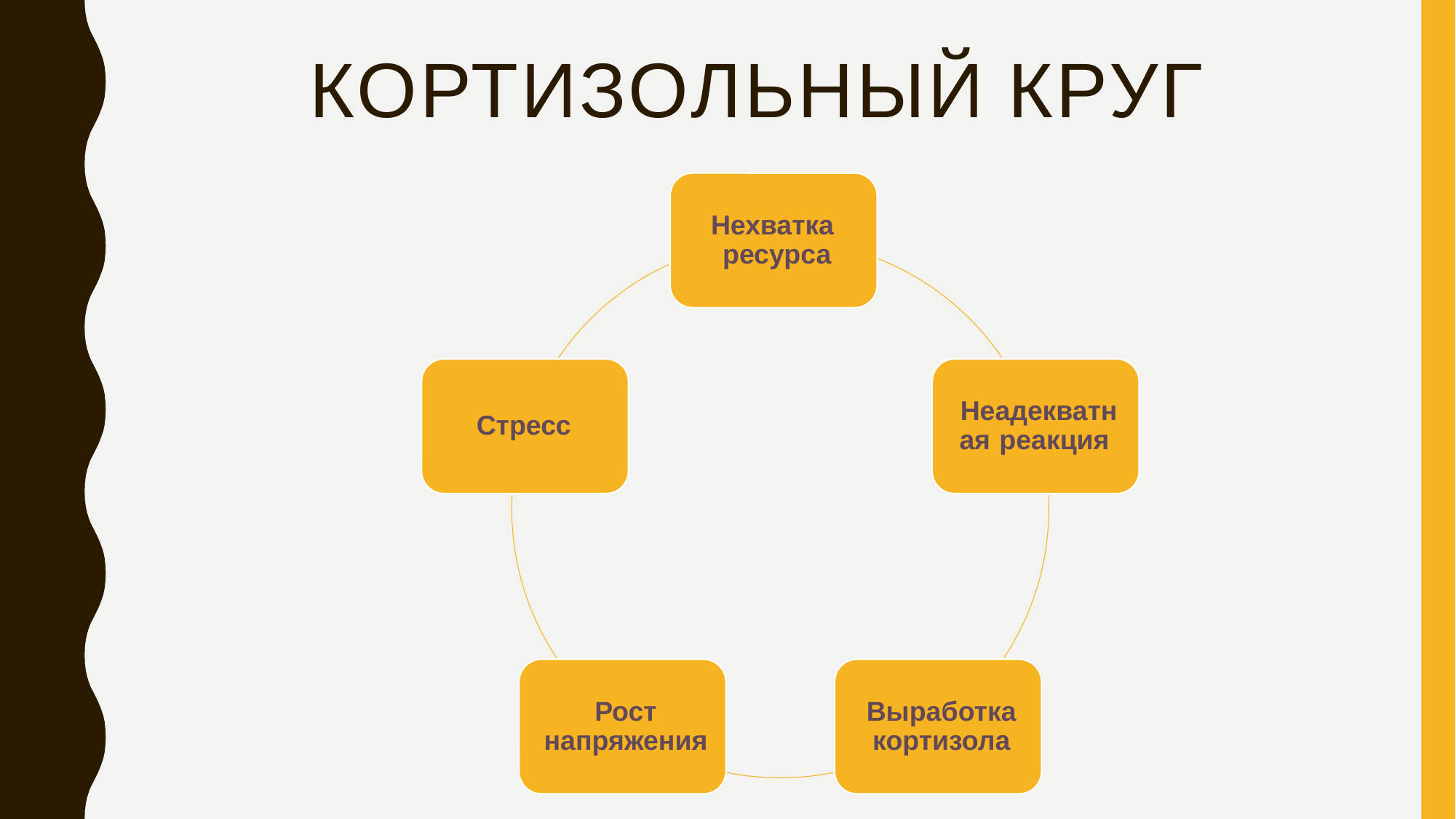

# Кортизольный круг
Нехватка  ресурса
Неадекватная реакция
Выработка кортизола
Рост напряжения
Стресс